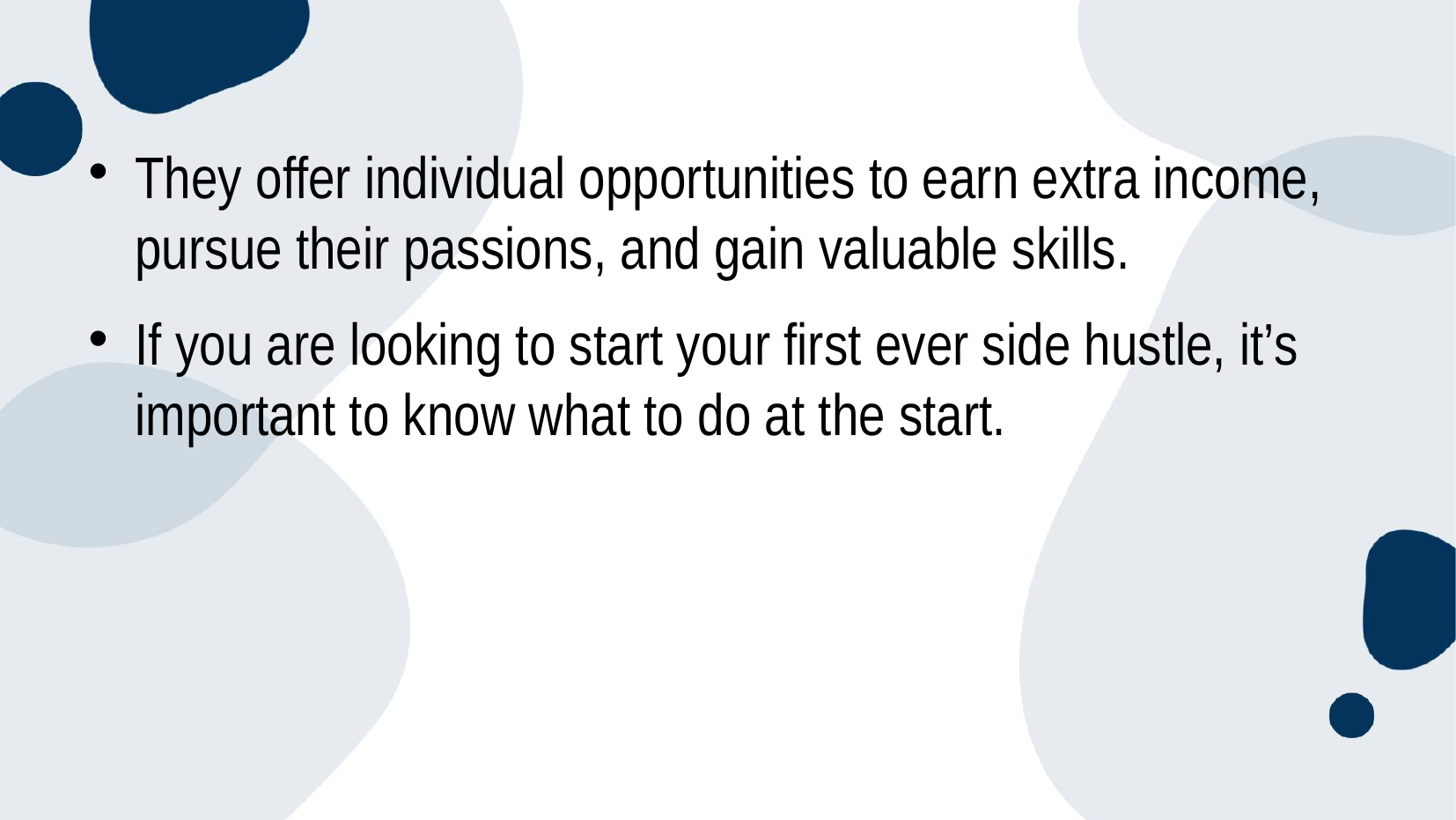

# They offer individual opportunities to earn extra income, pursue their passions, and gain valuable skills.
If you are looking to start your first ever side hustle, it’s important to know what to do at the start.